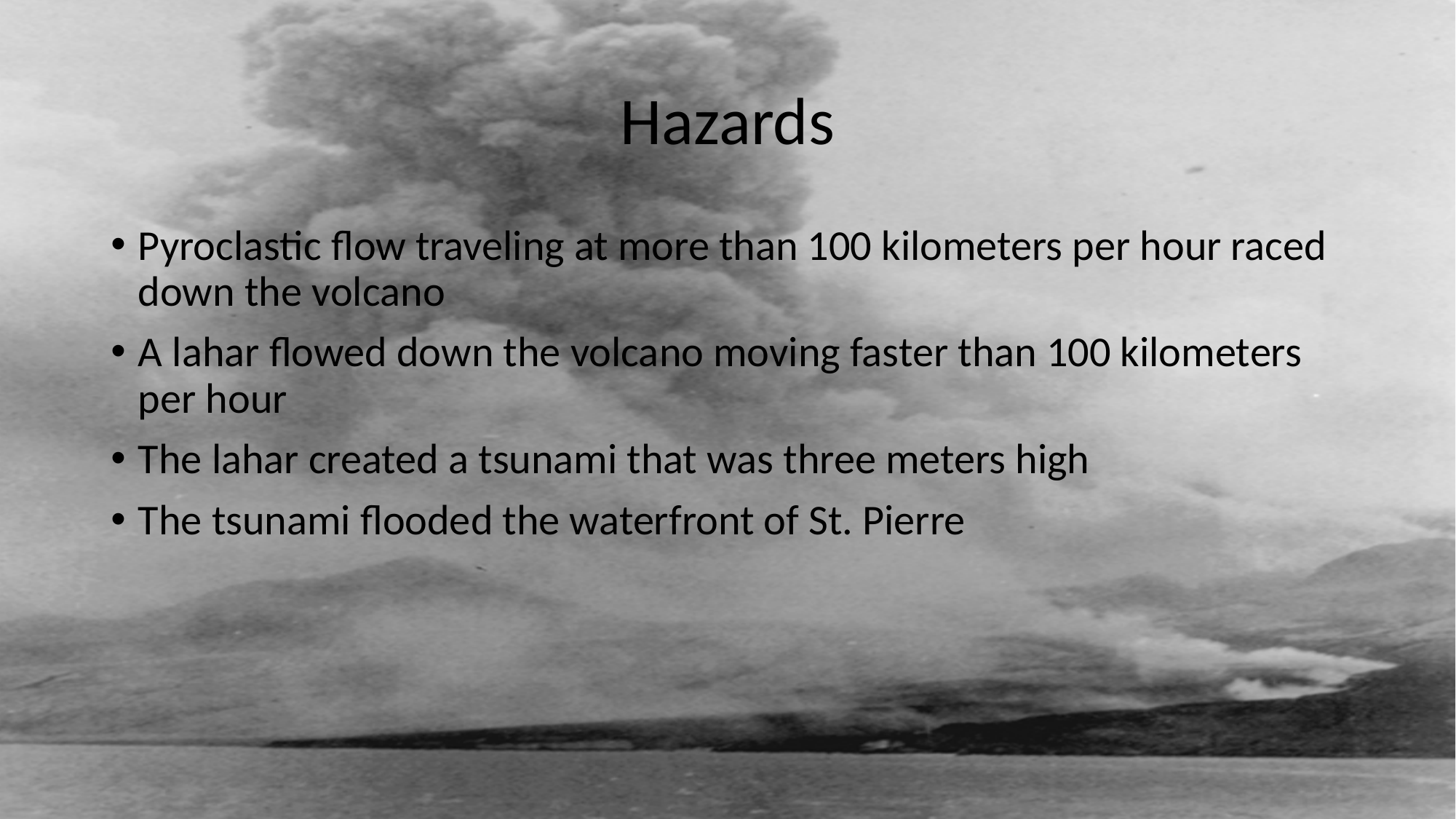

# Hazards
Pyroclastic flow traveling at more than 100 kilometers per hour raced down the volcano
A lahar flowed down the volcano moving faster than 100 kilometers per hour
The lahar created a tsunami that was three meters high
The tsunami flooded the waterfront of St. Pierre